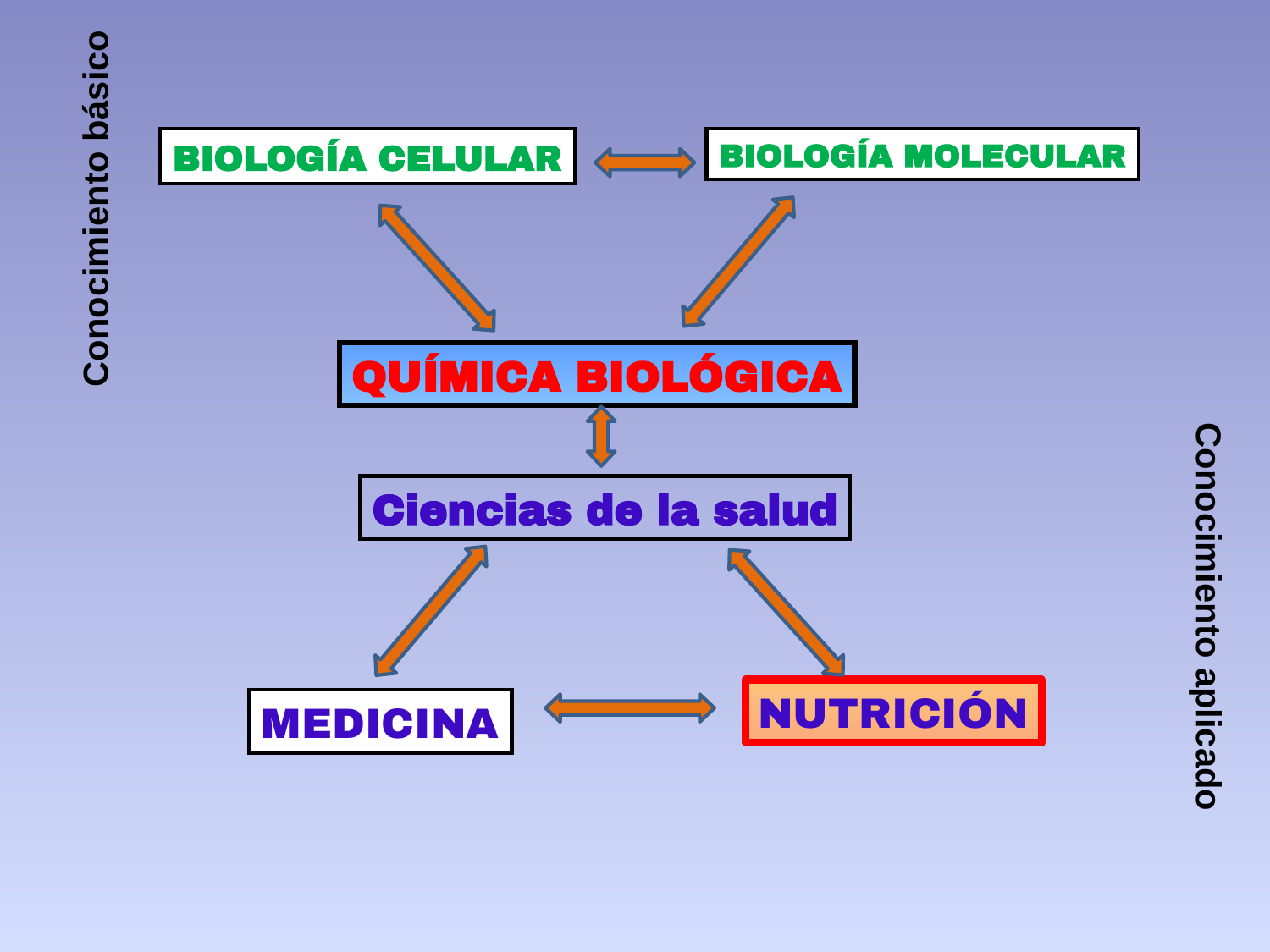

BIOLOGÍA CELULAR
BIOLOGÍA MOLECULAR

Conocimiento básico

QUÍMICA BIOLÓGICA

Ciencias de la salud
Conocimiento aplicado

NUTRICIÓN
MEDICINA